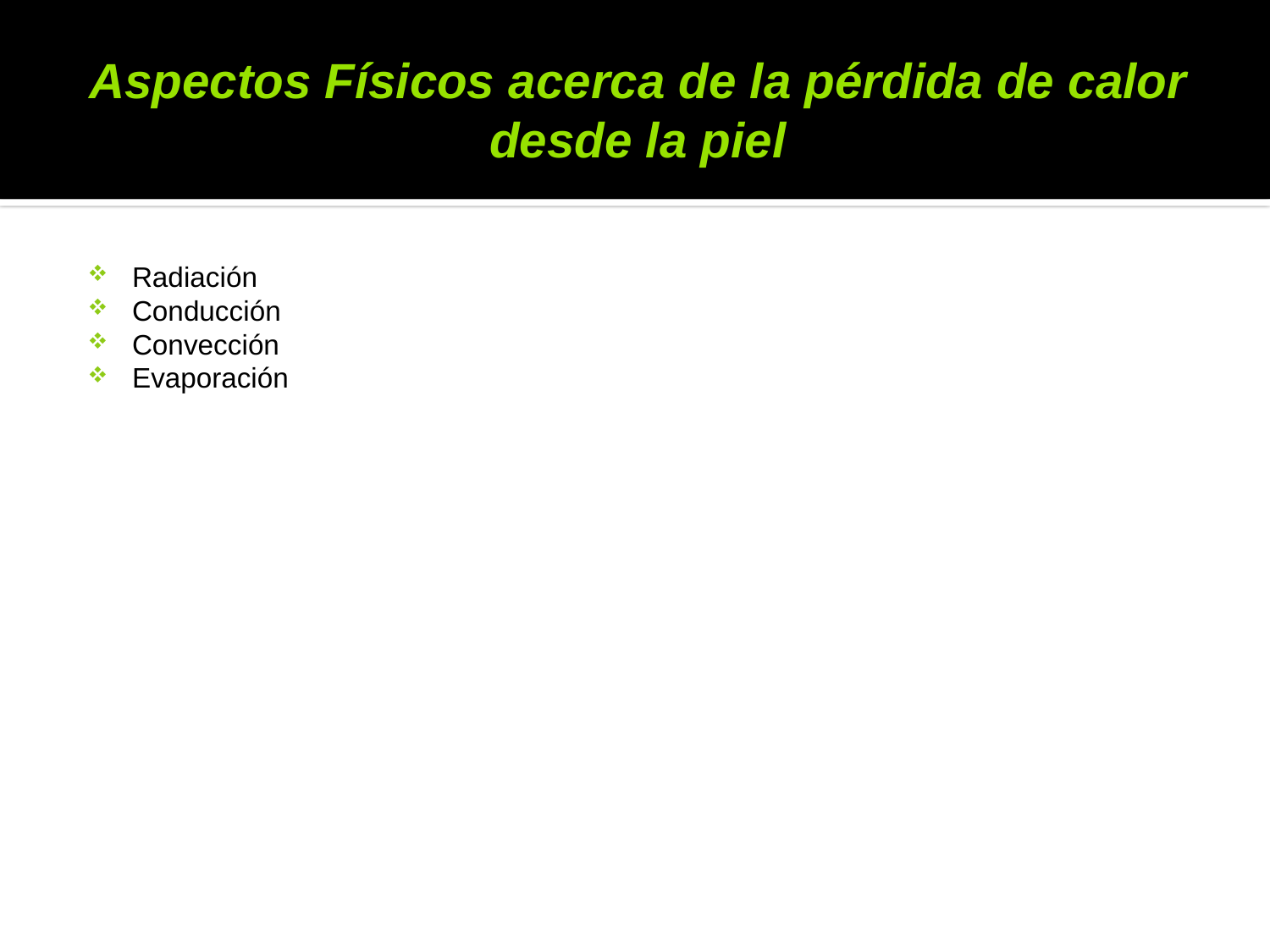

# Aspectos Físicos acerca de la pérdida de calor desde la piel
Radiación
Conducción
Convección
Evaporación